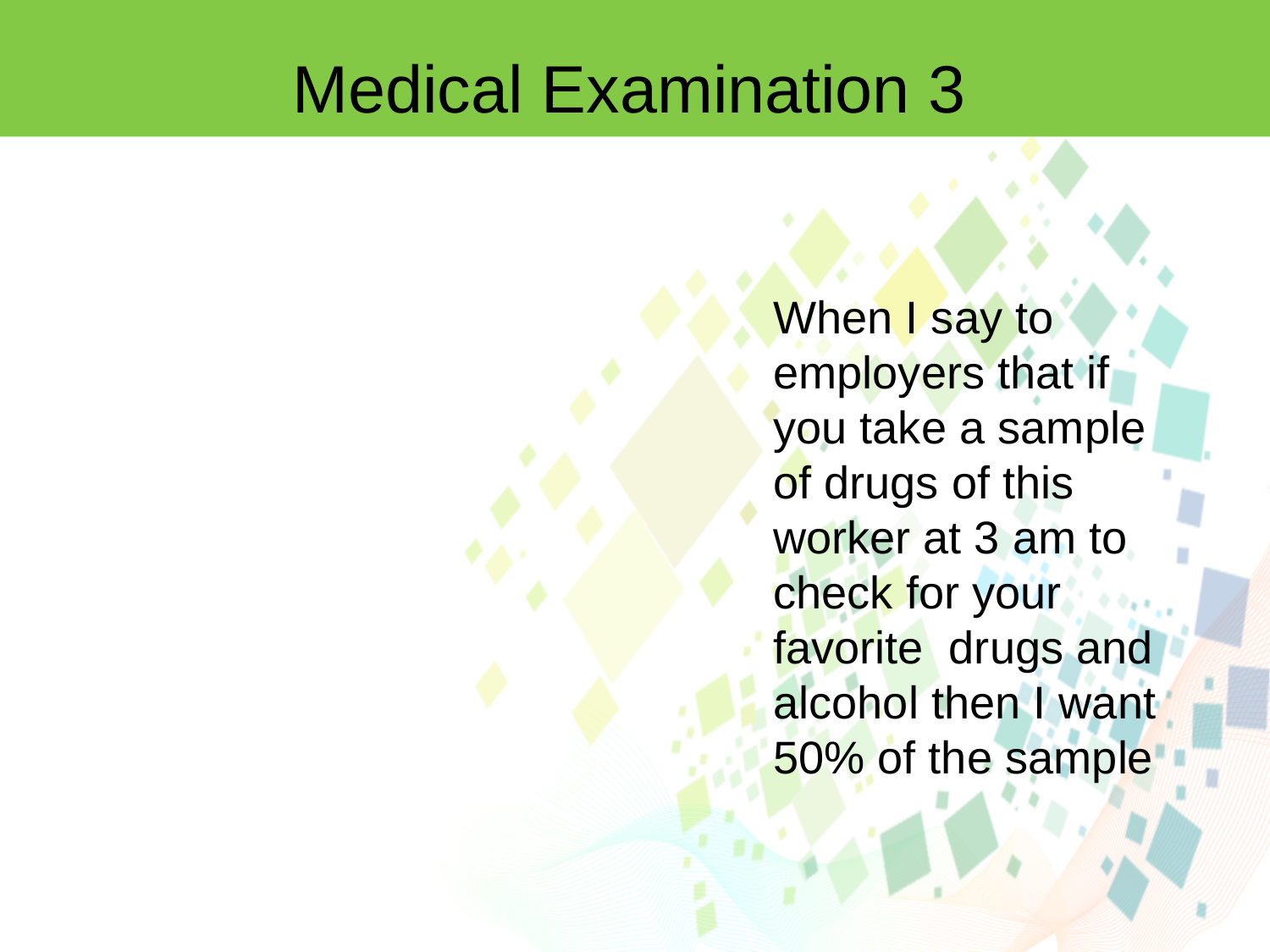

Medical Examination 3
When I say to employers that if you take a sample of drugs of this worker at 3 am to check for your favorite  drugs and alcohol then I want 50% of the sample